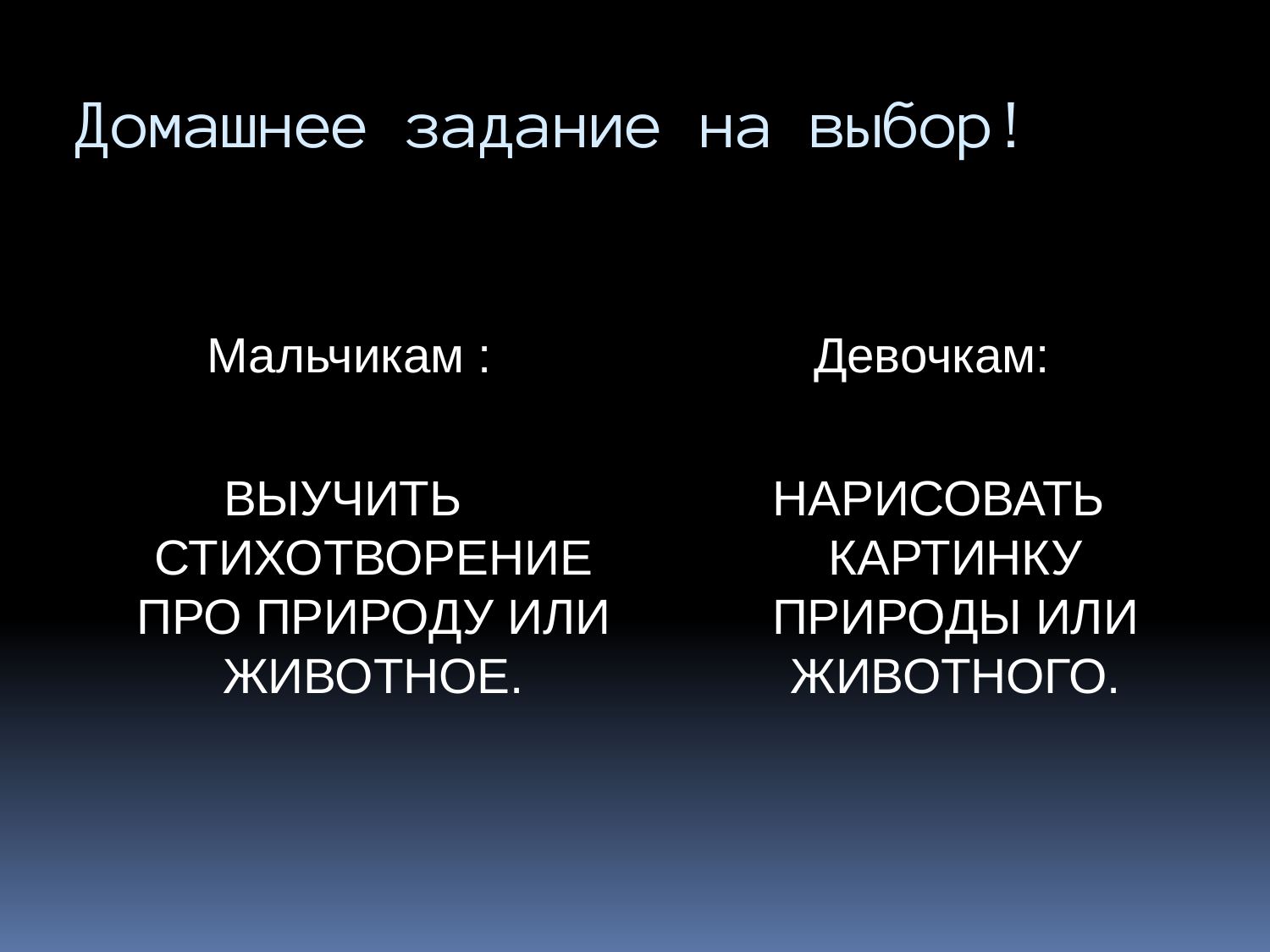

# Домашнее задание на выбор!

Мальчикам :

ВЫУЧИТЬ  СТИХОТВОРЕНИЕ ПРО ПРИРОДУ ИЛИ ЖИВОТНОЕ.

Девочкам:

 НАРИСОВАТЬ КАРТИНКУ ПРИРОДЫ ИЛИ ЖИВОТНОГО.